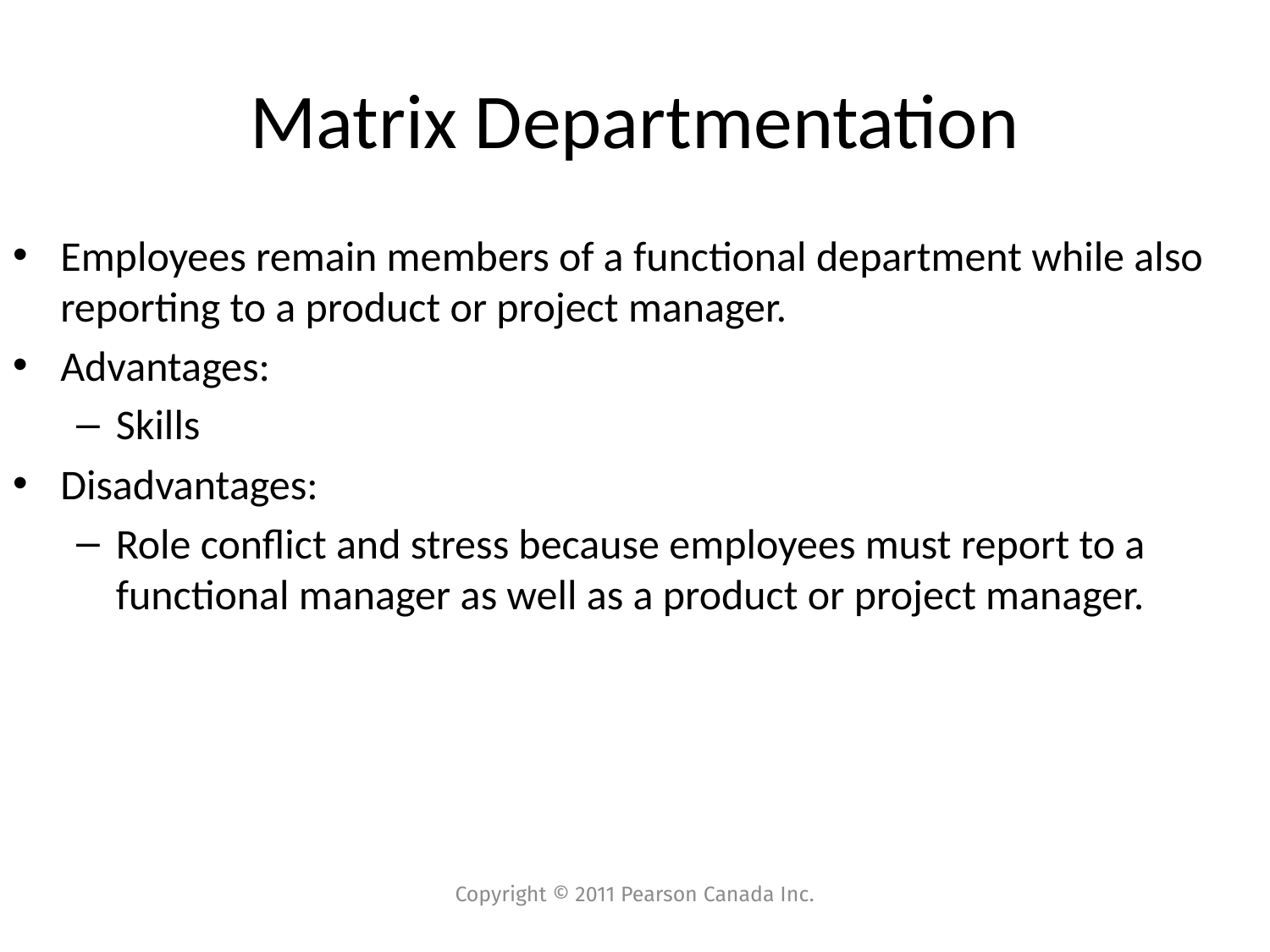

# Matrix Departmentation
Employees remain members of a functional department while also reporting to a product or project manager.
Advantages:
Skills
Disadvantages:
Role conflict and stress because employees must report to a functional manager as well as a product or project manager.

Copyright © 2011 Pearson Canada Inc.